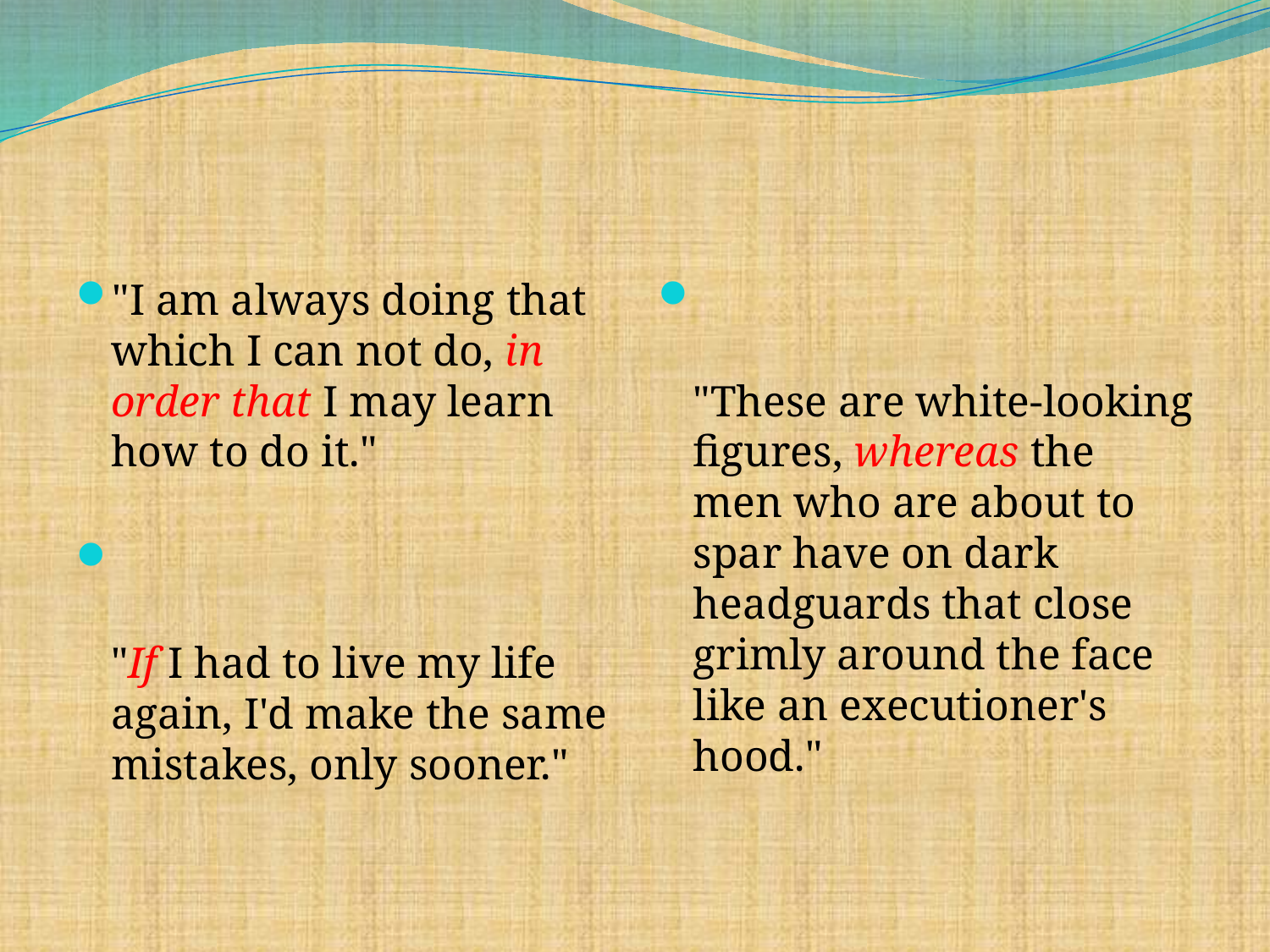

"I am always doing that which I can not do, in order that I may learn how to do it."
"If I had to live my life again, I'd make the same mistakes, only sooner."

"These are white-looking figures, whereas the men who are about to spar have on dark headguards that close grimly around the face like an executioner's hood."